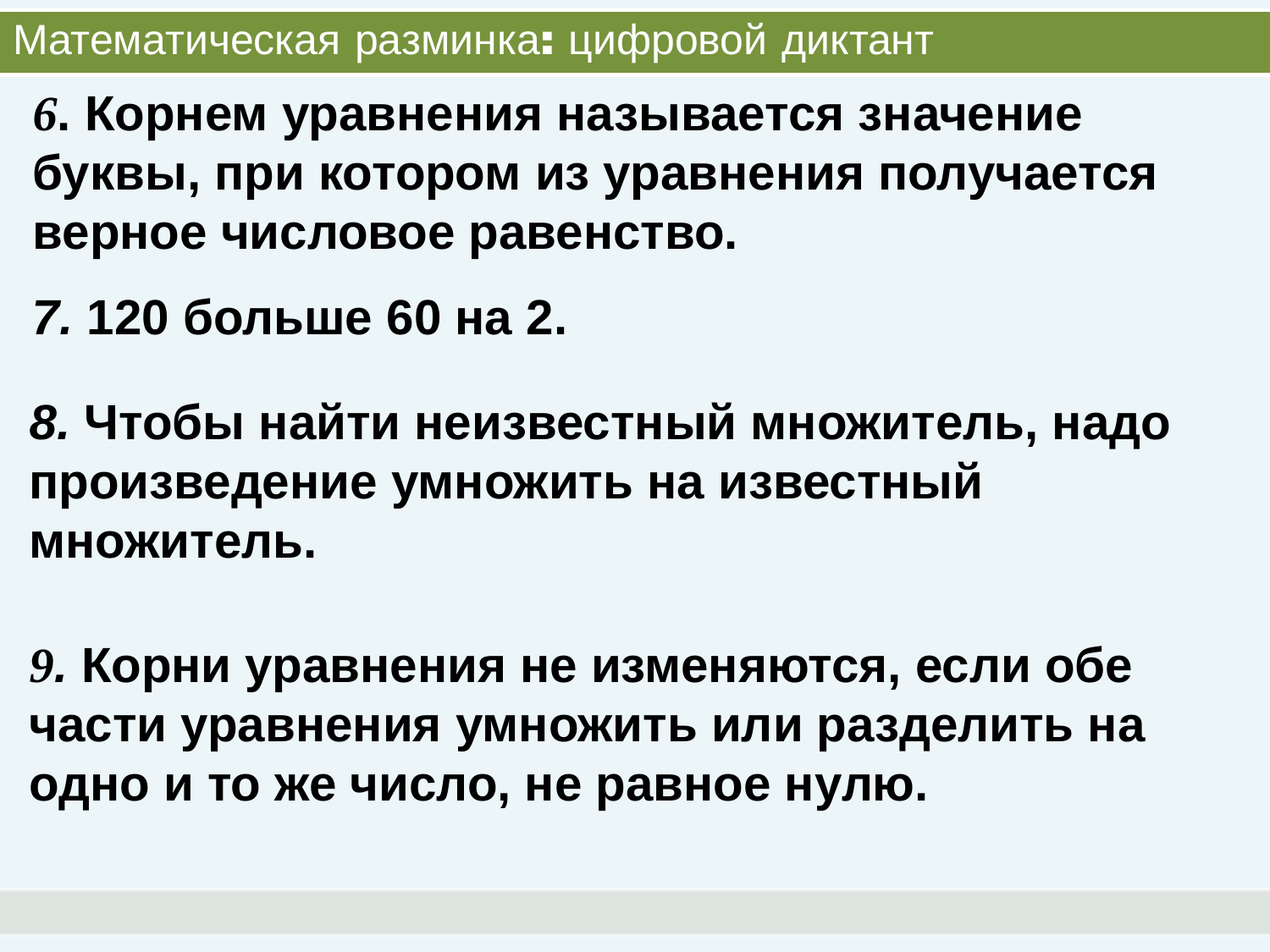

# Математическая разминка: цифровой диктант

6. Корнем уравнения называется значение буквы, при котором из уравнения получается верное числовое равенство.
7. 120 больше 60 на 2.
8. Чтобы найти неизвестный множитель, надо произведение умножить на известный множитель.

9. Корни уравнения не изменяются, если обе части уравнения умножить или разделить на одно и то же число, не равное нулю.